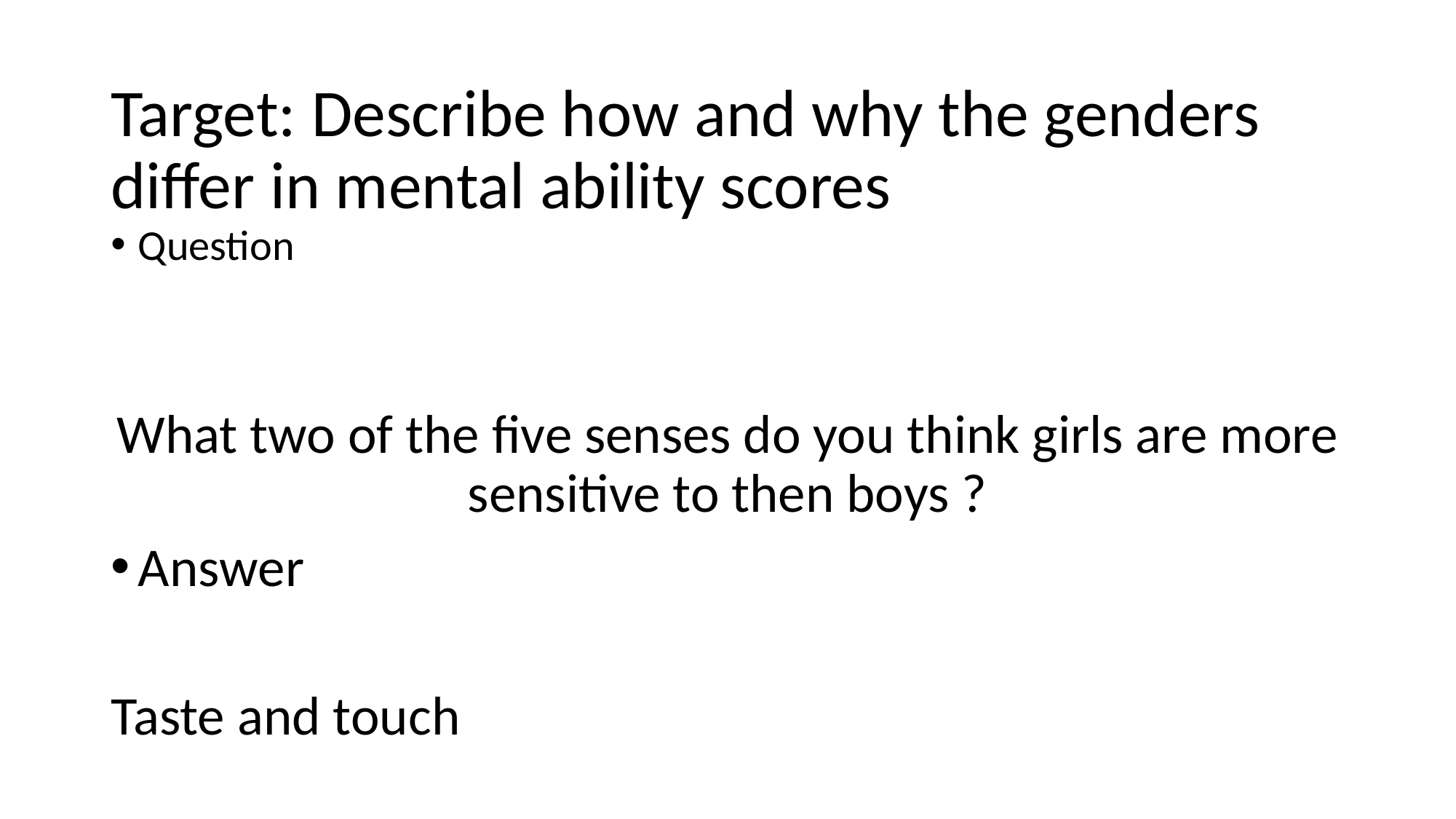

# Target: Describe how and why the genders differ in mental ability scores
Question

What two of the five senses do you think girls are more sensitive to then boys ?
Answer

Taste and touch